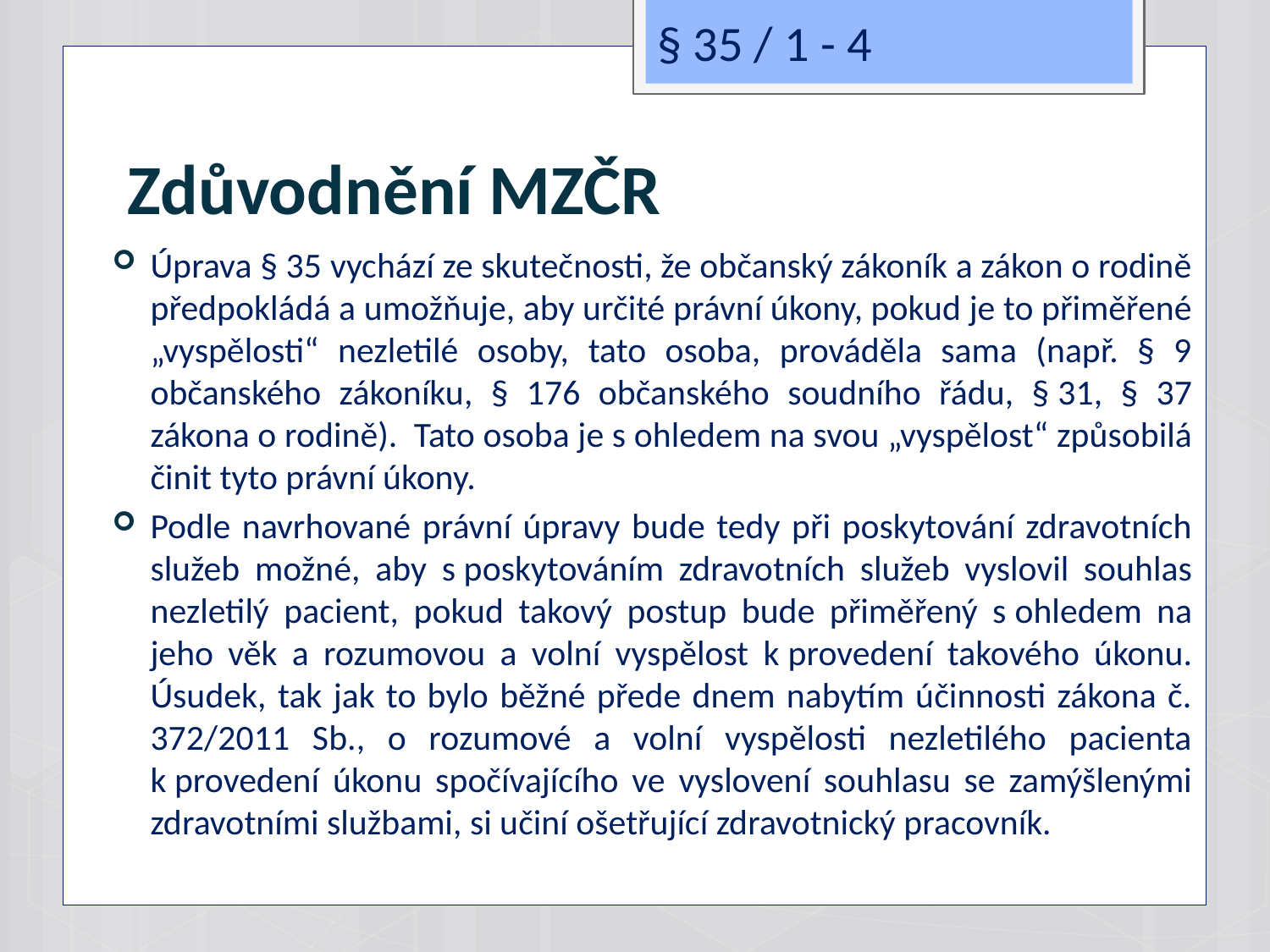

§ 35 / 1 - 4
# Zdůvodnění MZČR
Úprava § 35 vychází ze skutečnosti, že občanský zákoník a zákon o rodině předpokládá a umožňuje, aby určité právní úkony, pokud je to přiměřené „vyspělosti“ nezletilé osoby, tato osoba, prováděla sama (např. § 9 občanského zákoníku, § 176 občanského soudního řádu, § 31, § 37 zákona o rodině).  Tato osoba je s ohledem na svou „vyspělost“ způsobilá činit tyto právní úkony.
Podle navrhované právní úpravy bude tedy při poskytování zdravotních služeb možné, aby s poskytováním zdravotních služeb vyslovil souhlas nezletilý pacient, pokud takový postup bude přiměřený s ohledem na jeho věk a rozumovou a volní vyspělost k provedení takového úkonu. Úsudek, tak jak to bylo běžné přede dnem nabytím účinnosti zákona č. 372/2011 Sb., o rozumové a volní vyspělosti nezletilého pacienta k provedení úkonu spočívajícího ve vyslovení souhlasu se zamýšlenými zdravotními službami, si učiní ošetřující zdravotnický pracovník.